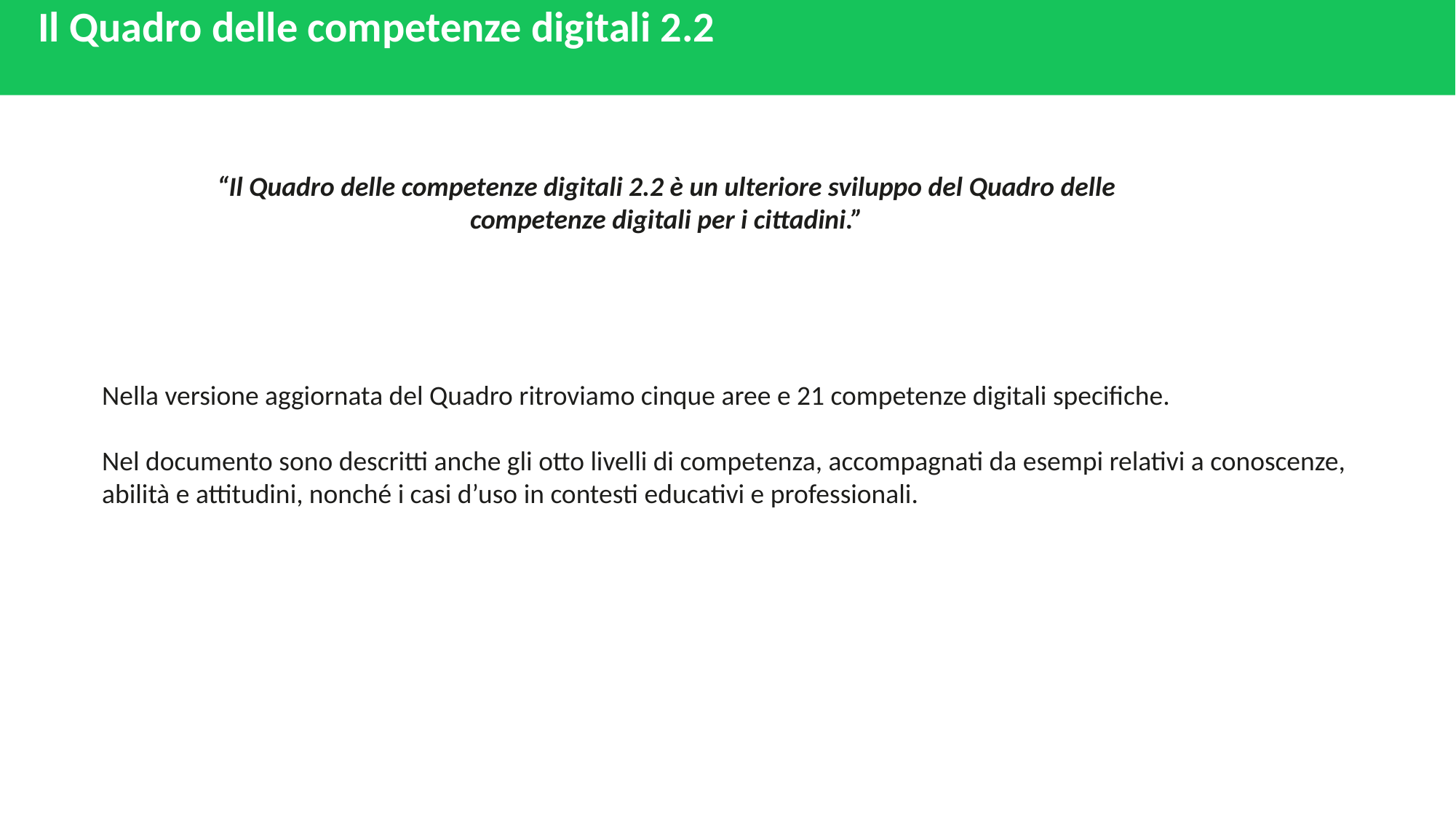

Il Quadro delle competenze digitali 2.2
“Il Quadro delle competenze digitali 2.2 è un ulteriore sviluppo del Quadro delle competenze digitali per i cittadini.”

Nella versione aggiornata del Quadro ritroviamo cinque aree e 21 competenze digitali specifiche.

Nel documento sono descritti anche gli otto livelli di competenza, accompagnati da esempi relativi a conoscenze, abilità e attitudini, nonché i casi d’uso in contesti educativi e professionali.